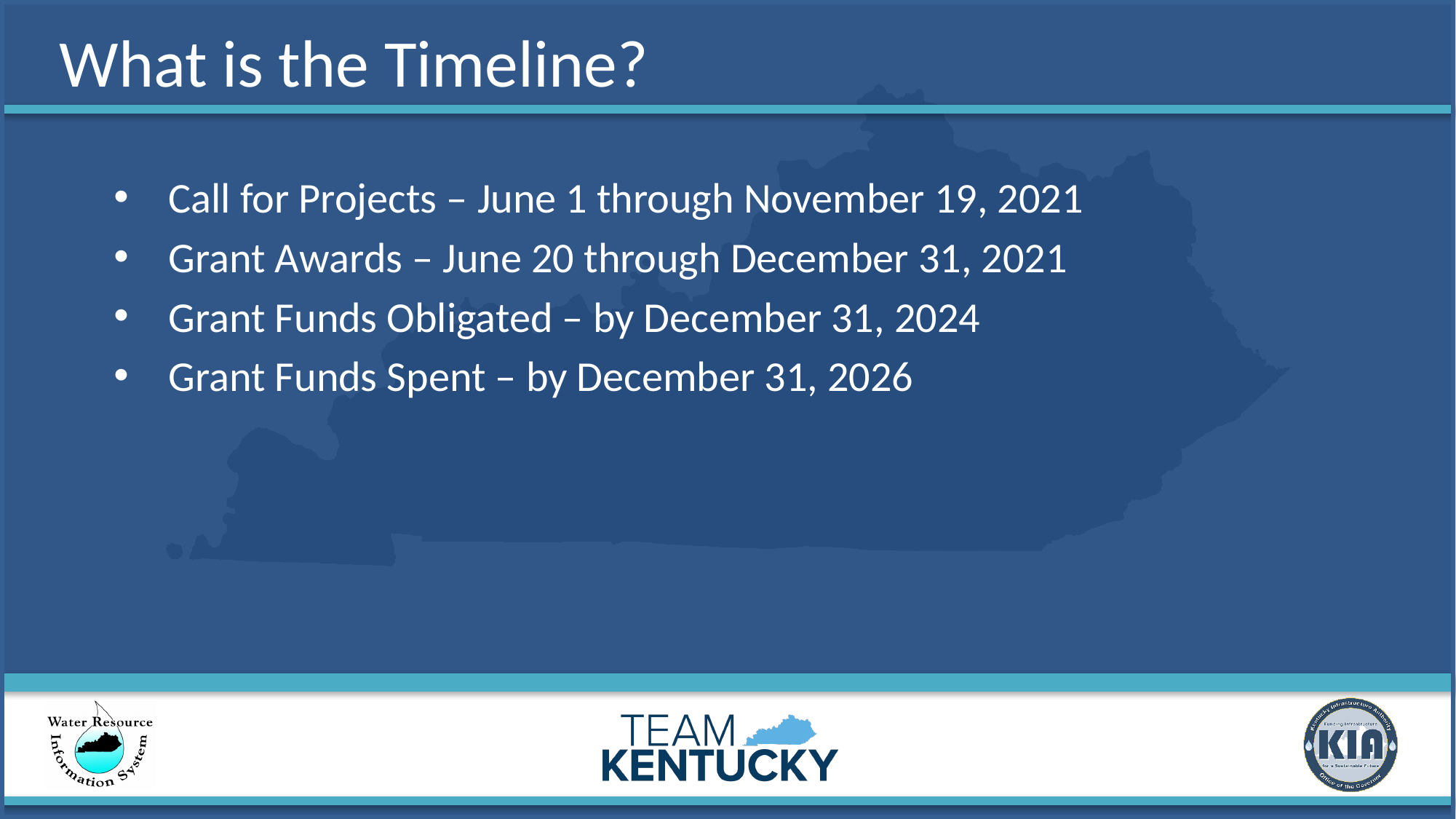

# What is the Timeline?
Call for Projects – June 1 through November 19, 2021
Grant Awards – June 20 through December 31, 2021
Grant Funds Obligated – by December 31, 2024
Grant Funds Spent – by December 31, 2026